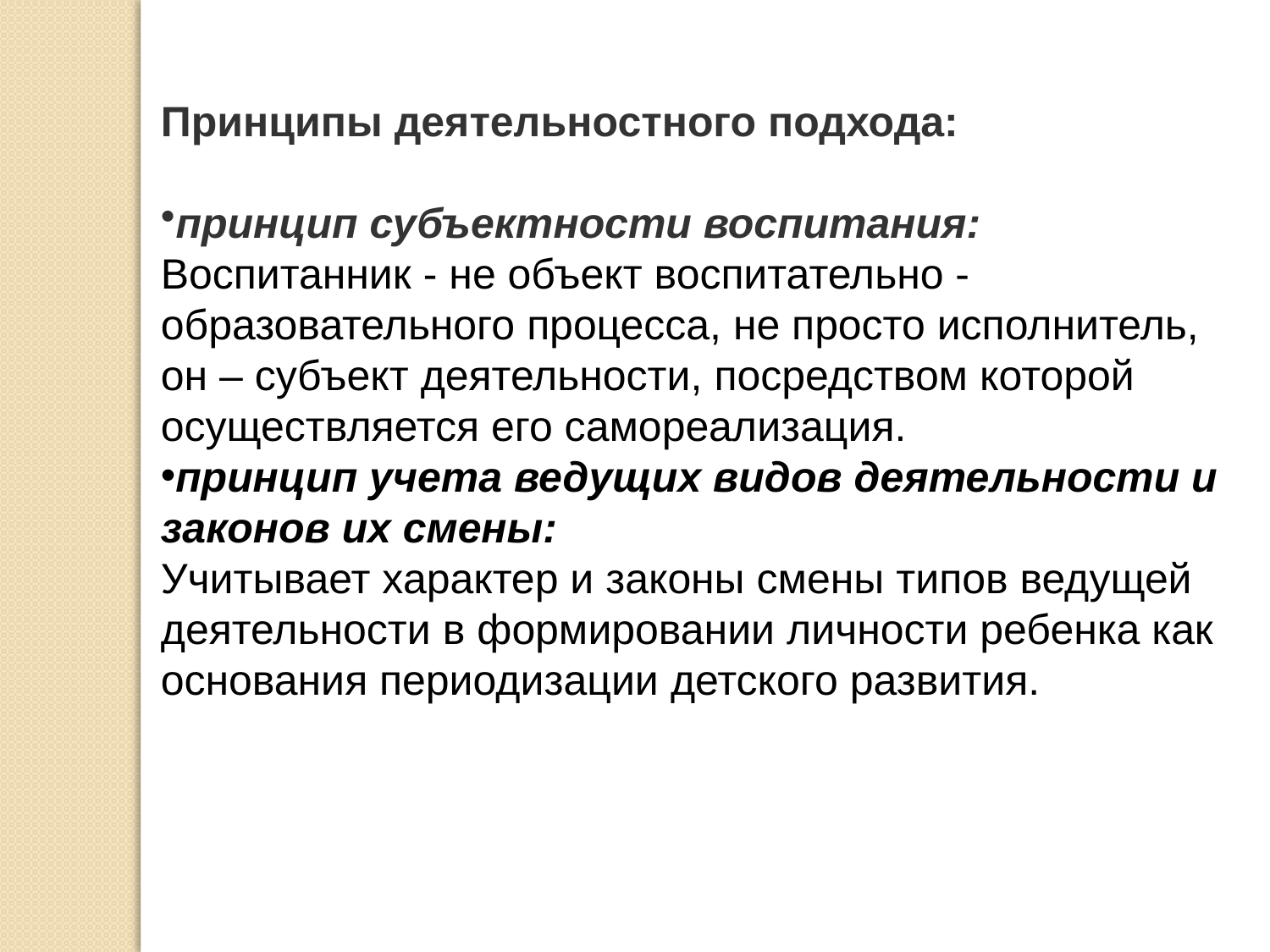

Принципы деятельностного подхода:

принцип субъектности воспитания:
Воспитанник - не объект воспитательно - образовательного процесса, не просто исполнитель, он – субъект деятельности, посредством которой осуществляется его самореализация.
принцип учета ведущих видов деятельности и законов их смены:
Учитывает характер и законы смены типов ведущей деятельности в формировании личности ребенка как основания периодизации детского развития.